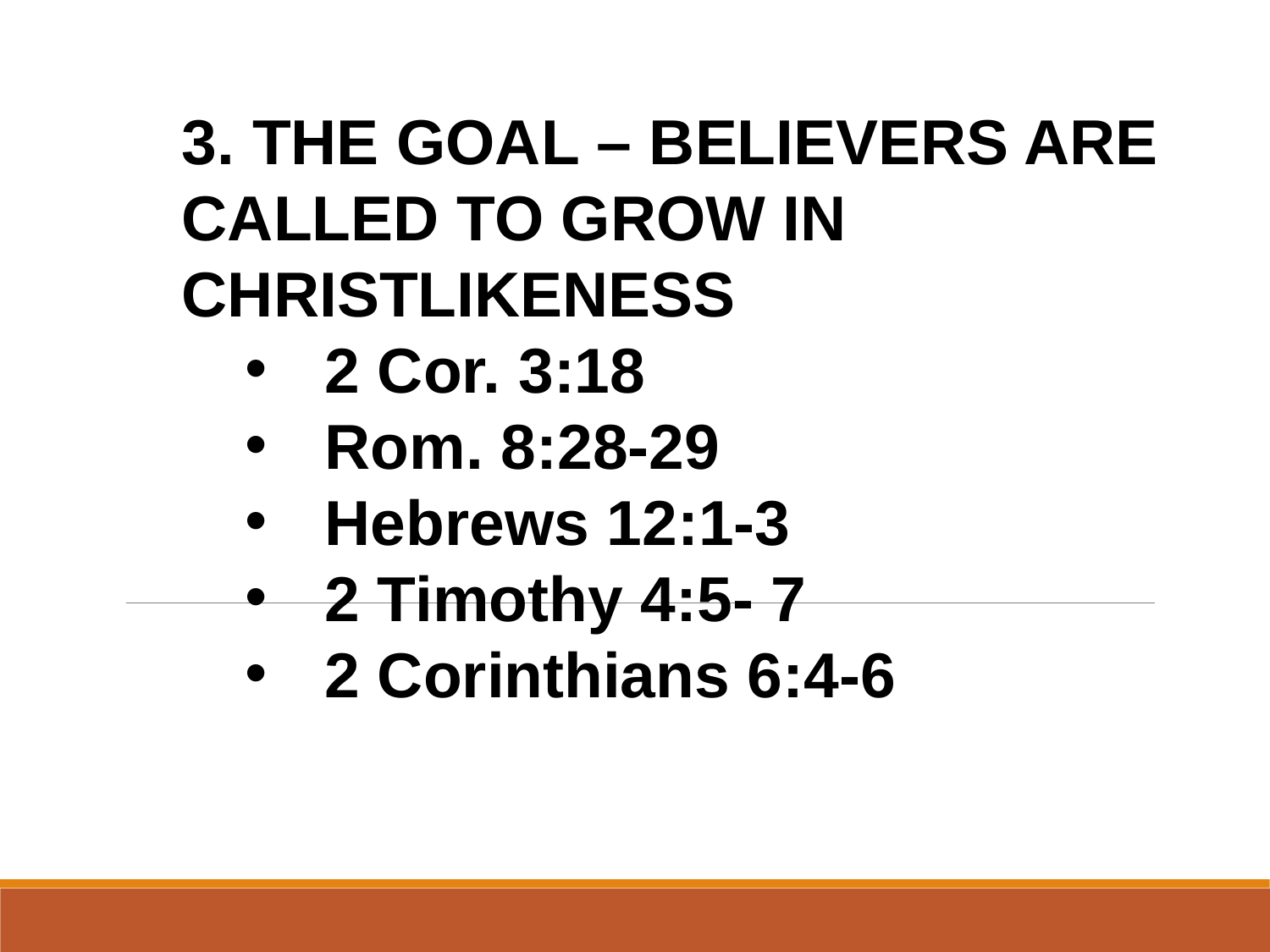

3. THE GOAL – BELIEVERS ARE CALLED TO GROW IN  CHRISTLIKENESS
2 Cor. 3:18
Rom. 8:28-29
Hebrews 12:1-3
2 Timothy 4:5- 7
2 Corinthians 6:4-6